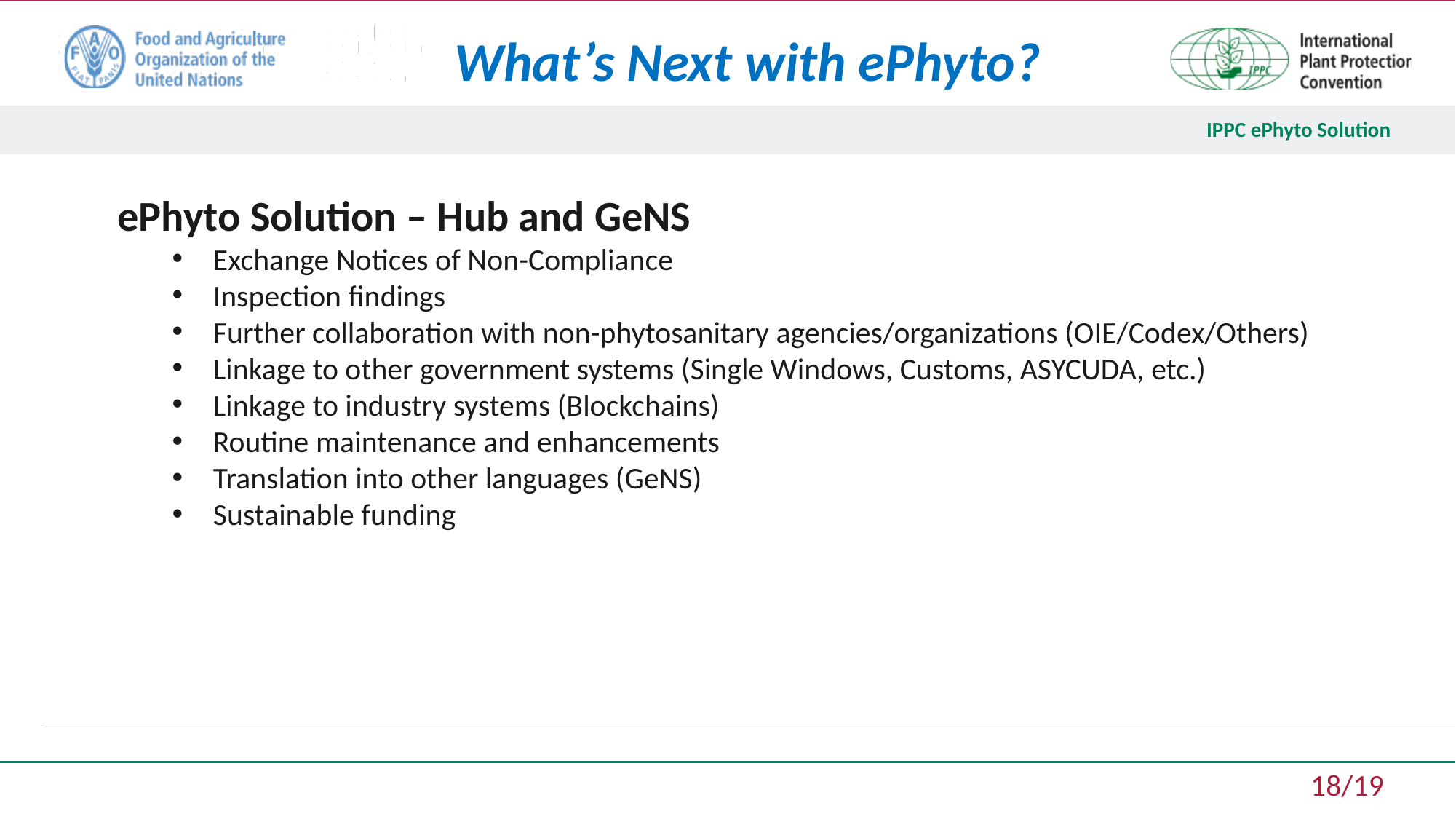

# What’s Next with ePhyto?
ePhyto Solution – Hub and GeNS
Exchange Notices of Non-Compliance
Inspection findings
Further collaboration with non-phytosanitary agencies/organizations (OIE/Codex/Others)
Linkage to other government systems (Single Windows, Customs, ASYCUDA, etc.)
Linkage to industry systems (Blockchains)
Routine maintenance and enhancements
Translation into other languages (GeNS)
Sustainable funding